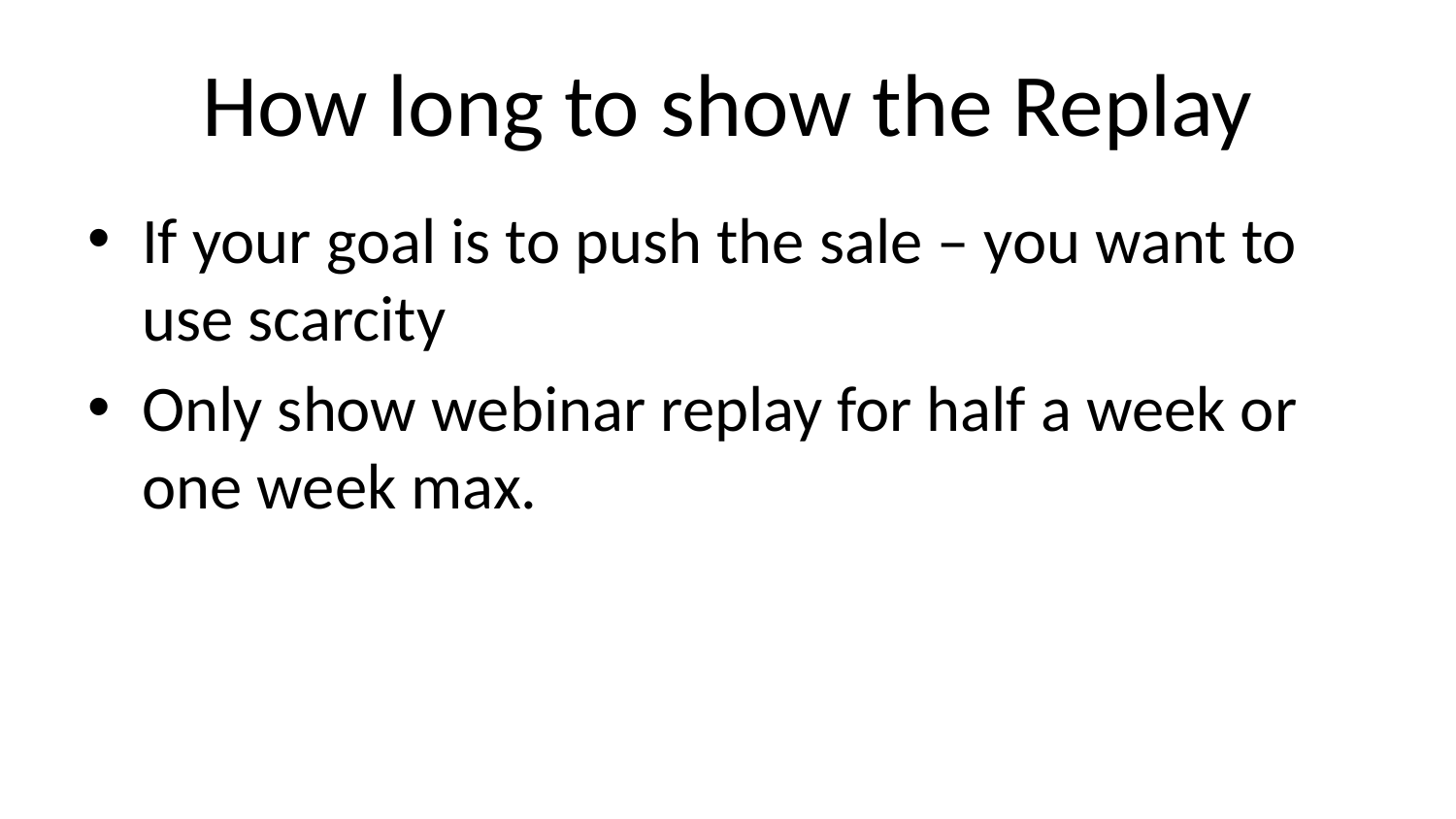

# How long to show the Replay
If your goal is to push the sale – you want to use scarcity
Only show webinar replay for half a week or one week max.